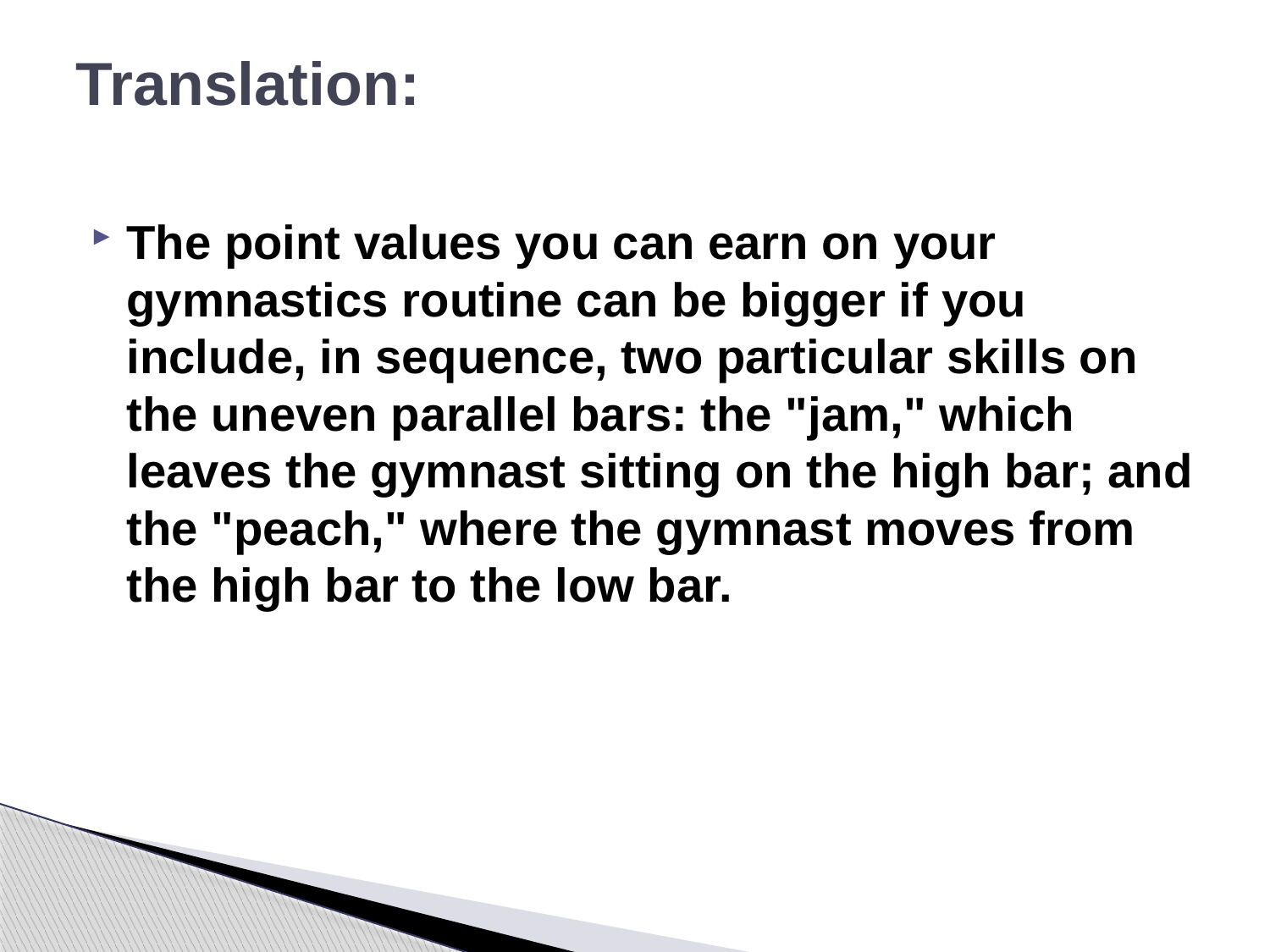

# Translation:
The point values you can earn on your gymnastics routine can be bigger if you include, in sequence, two particular skills on the uneven parallel bars: the "jam," which leaves the gymnast sitting on the high bar; and the "peach," where the gymnast moves from the high bar to the low bar.